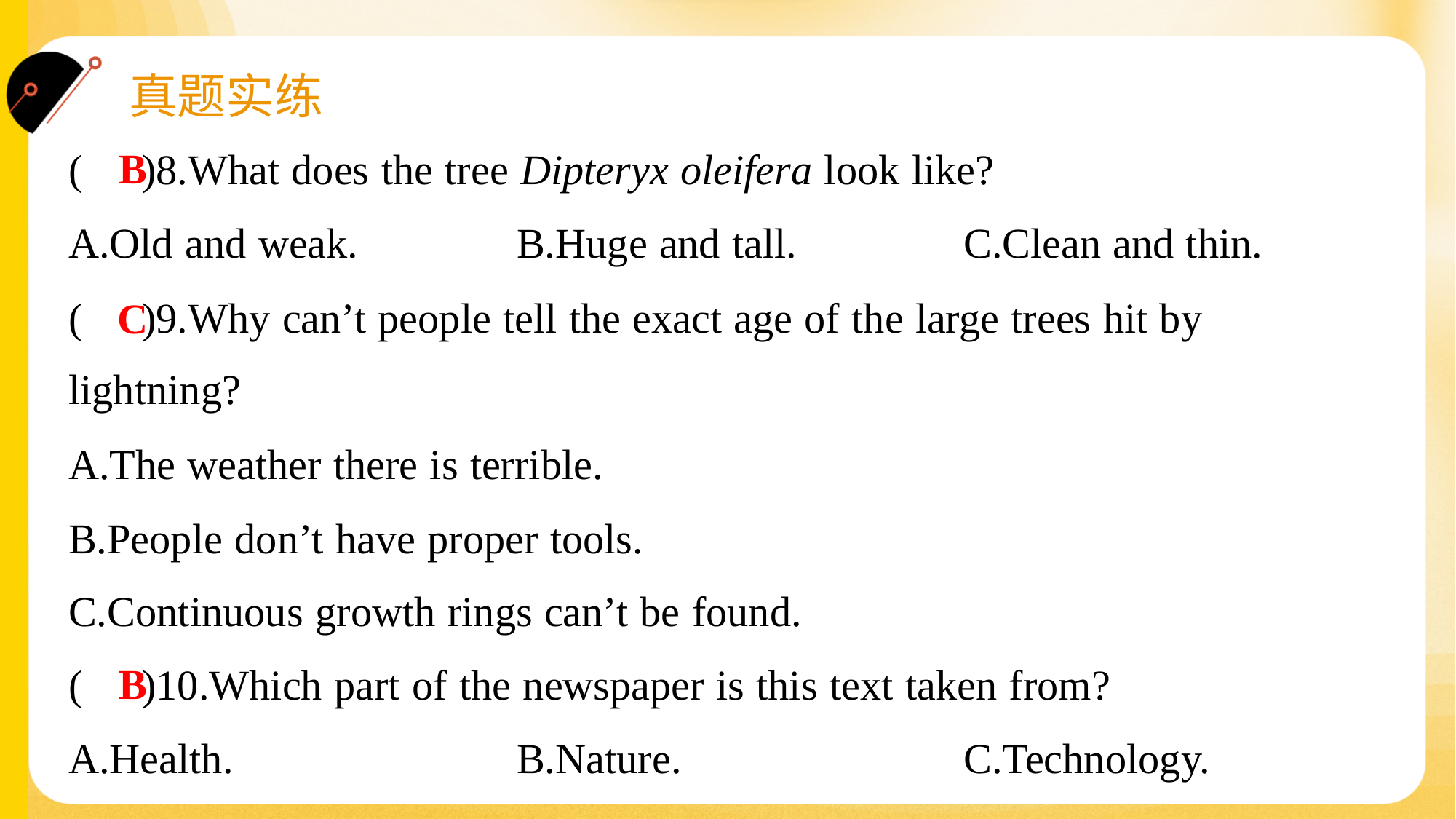

B
(     )8.What does the tree Dipteryx oleifera look like?
A.Old and weak.	B.Huge and tall.	C.Clean and thin.
(     )9.Why can’t people tell the exact age of the large trees hit by
lightning?
C
A.The weather there is terrible.
B.People don’t have proper tools.
C.Continuous growth rings can’t be found.
B
(     )10.Which part of the newspaper is this text taken from?
A.Health.	B.Nature.	C.Technology.